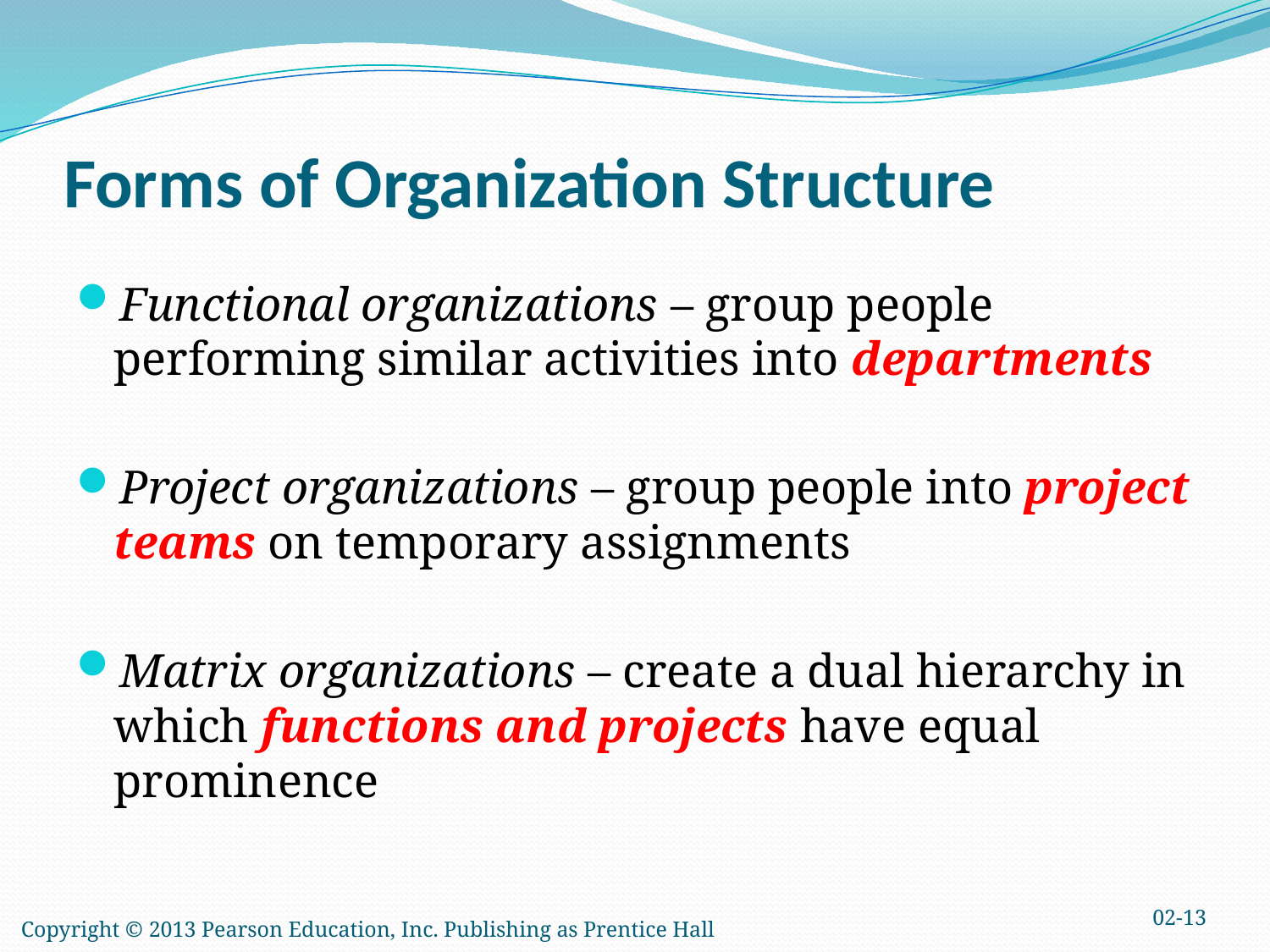

# Forms of Organization Structure
Functional organizations – group people performing similar activities into departments

Project organizations – group people into project teams on temporary assignments

Matrix organizations – create a dual hierarchy in which functions and projects have equal prominence
02-13